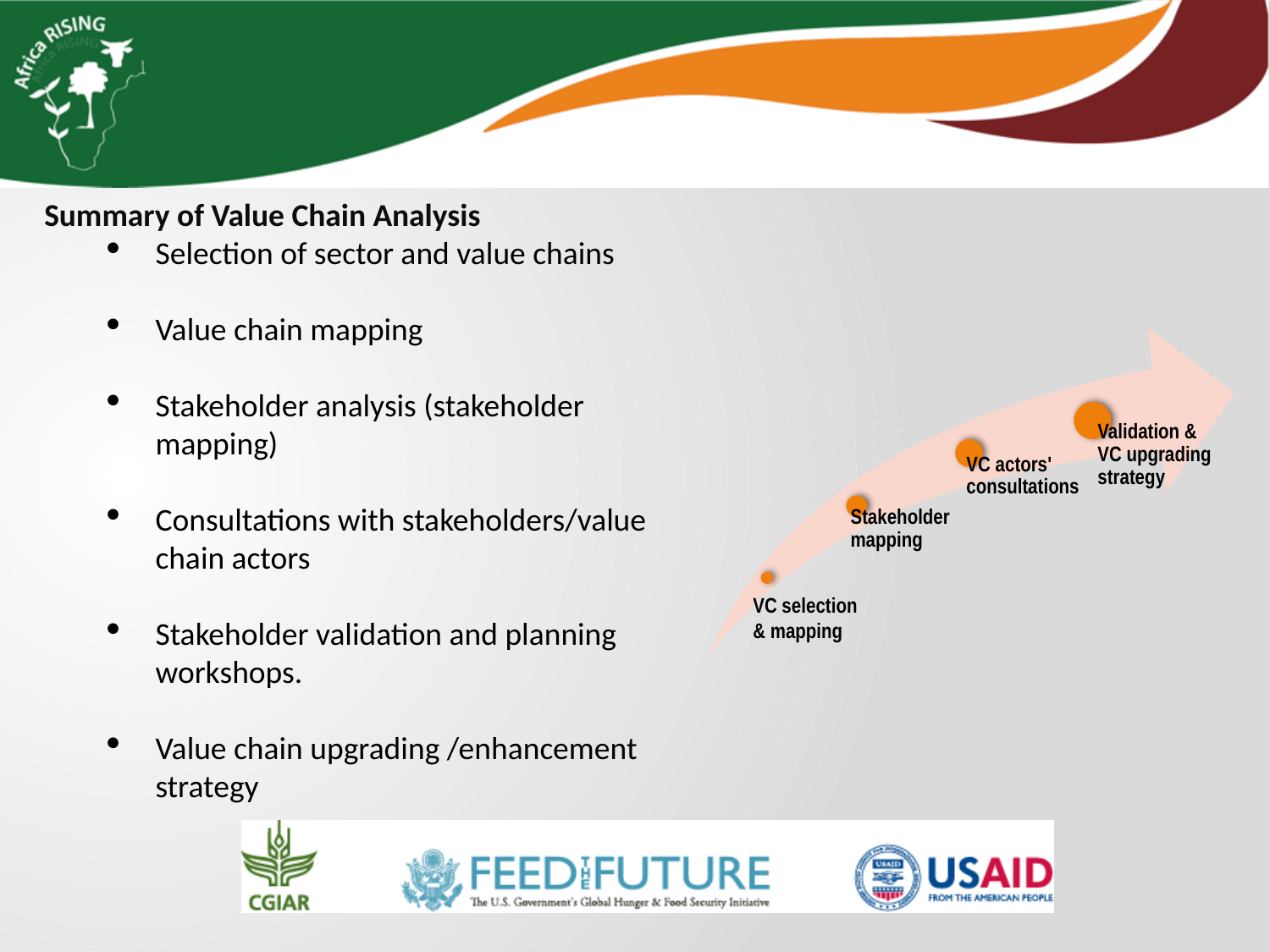

Summary of Value Chain Analysis
Selection of sector and value chains

Value chain mapping

Stakeholder analysis (stakeholder mapping)

Consultations with stakeholders/value chain actors

Stakeholder validation and planning workshops.

Value chain upgrading /enhancement strategy

VC selection
& mapping
Stakeholder mapping
VC actors' consultations
Validation & VC upgrading
strategy